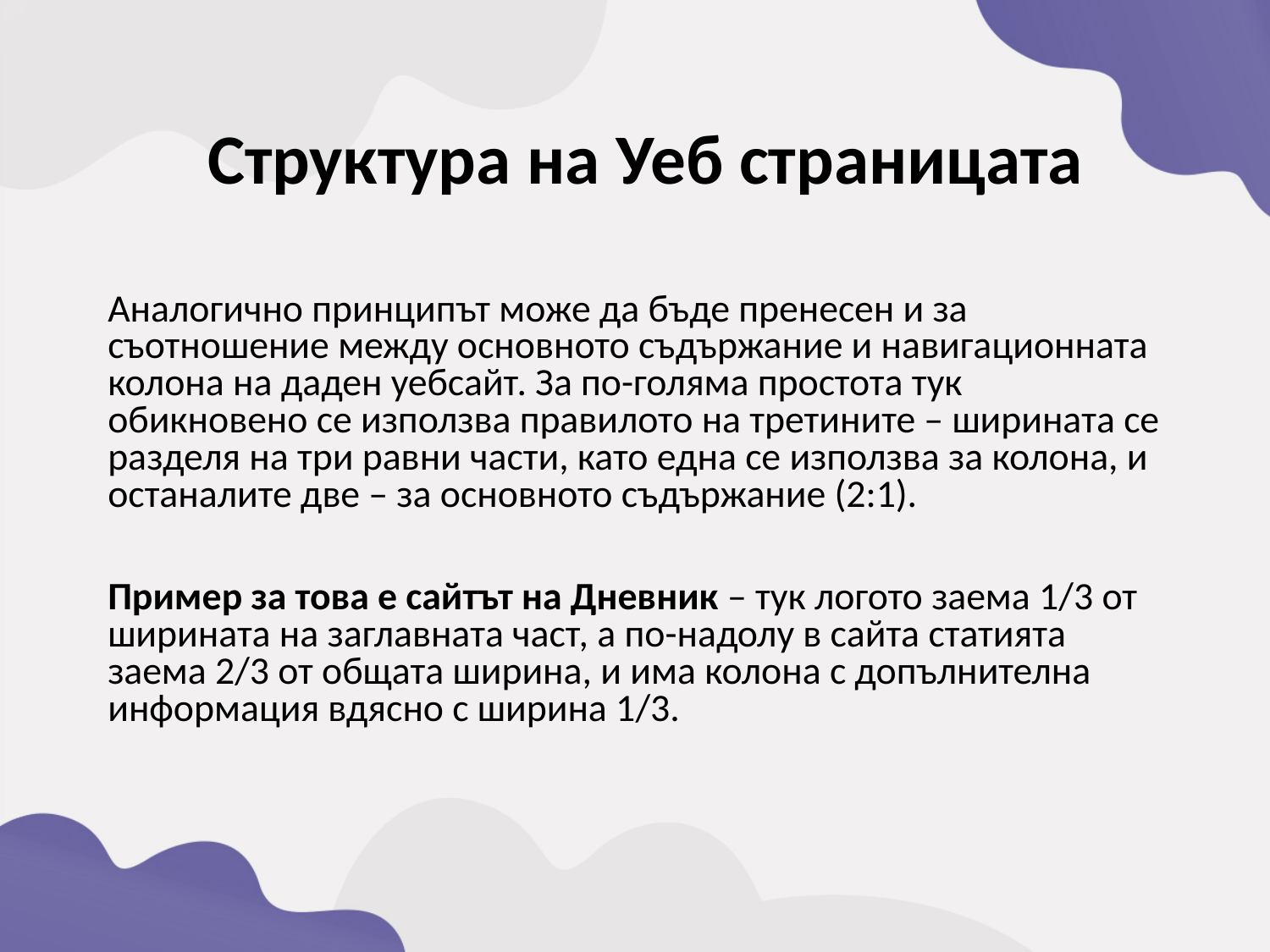

Структура на Уеб страницата

Аналогично принципът може да бъде пренесен и за съотношение между основното съдържание и навигационната колона на даден уебсайт. За по-голяма простота тук обикновено се използва правилото на третините – ширината се разделя на три равни части, като една се използва за колона, и останалите две – за основното съдържание (2:1).

Пример за това е сайтът на Дневник – тук логото заема 1/3 от ширината на заглавната част, а по-надолу в сайта статията заема 2/3 от общата ширина, и има колона с допълнителна информация вдясно с ширина 1/3.